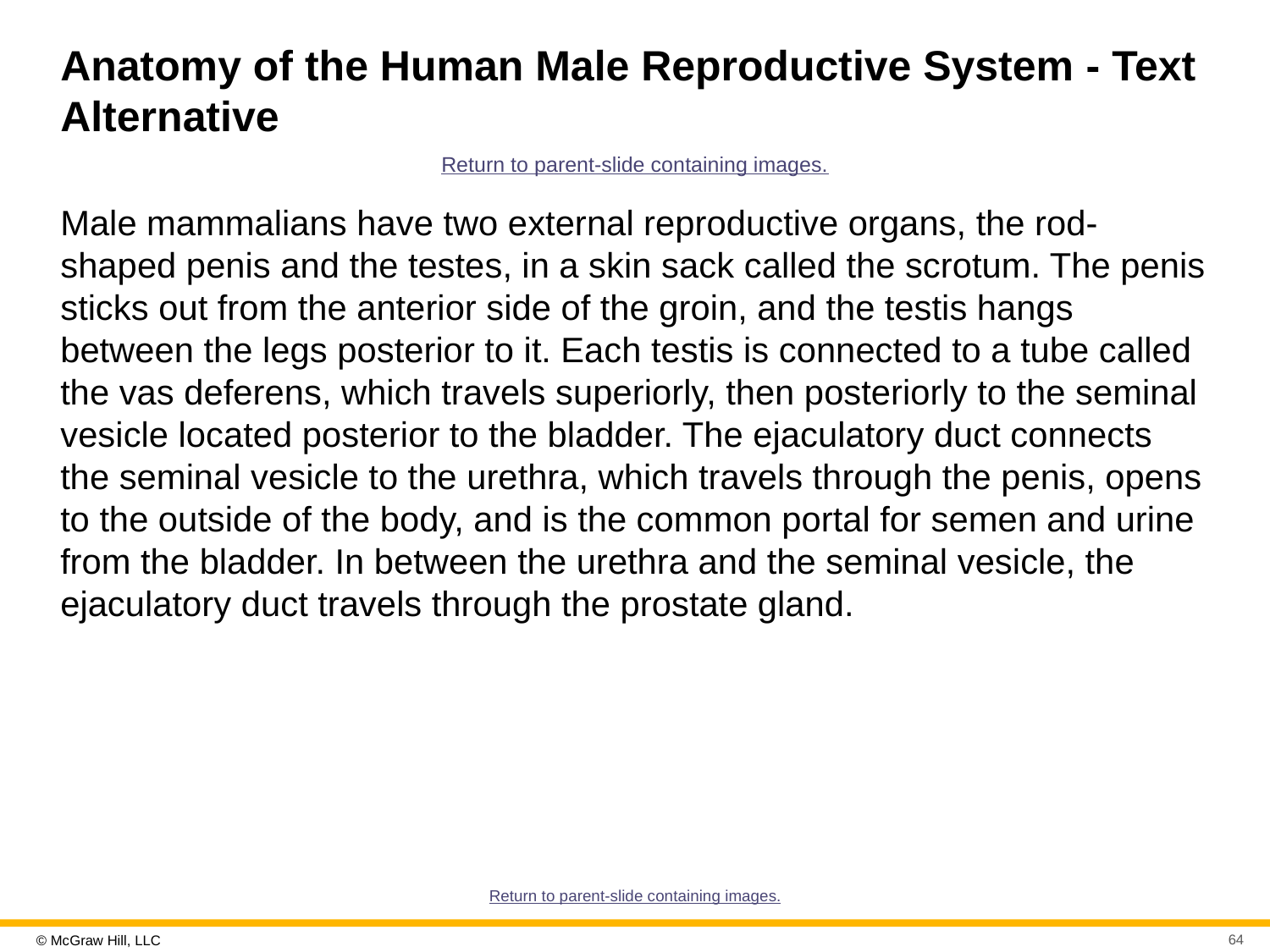

# Anatomy of the Human Male Reproductive System - Text Alternative
Return to parent-slide containing images.
Male mammalians have two external reproductive organs, the rod-shaped penis and the testes, in a skin sack called the scrotum. The penis sticks out from the anterior side of the groin, and the testis hangs between the legs posterior to it. Each testis is connected to a tube called the vas deferens, which travels superiorly, then posteriorly to the seminal vesicle located posterior to the bladder. The ejaculatory duct connects the seminal vesicle to the urethra, which travels through the penis, opens to the outside of the body, and is the common portal for semen and urine from the bladder. In between the urethra and the seminal vesicle, the ejaculatory duct travels through the prostate gland.
Return to parent-slide containing images.
64